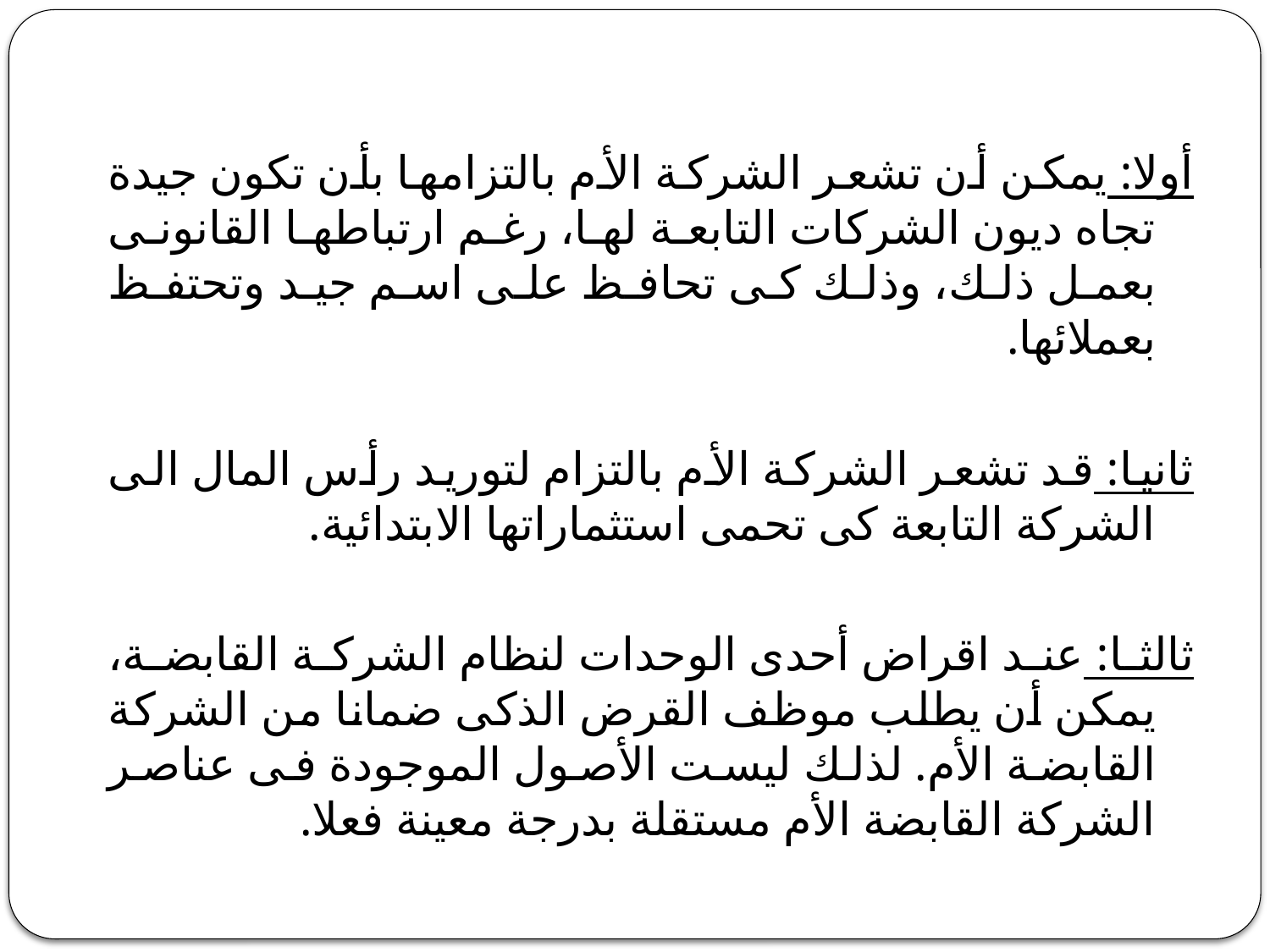

#
أولا: يمكن أن تشعر الشركة الأم بالتزامها بأن تكون جيدة تجاه ديون الشركات التابعة لها، رغم ارتباطها القانونى بعمل ذلك، وذلك كى تحافظ على اسم جيد وتحتفظ بعملائها.

ثانيا: قد تشعر الشركة الأم بالتزام لتوريد رأس المال الى الشركة التابعة كى تحمى استثماراتها الابتدائية.

ثالثا: عند اقراض أحدى الوحدات لنظام الشركة القابضة، يمكن أن يطلب موظف القرض الذكى ضمانا من الشركة القابضة الأم. لذلك ليست الأصول الموجودة فى عناصر الشركة القابضة الأم مستقلة بدرجة معينة فعلا.